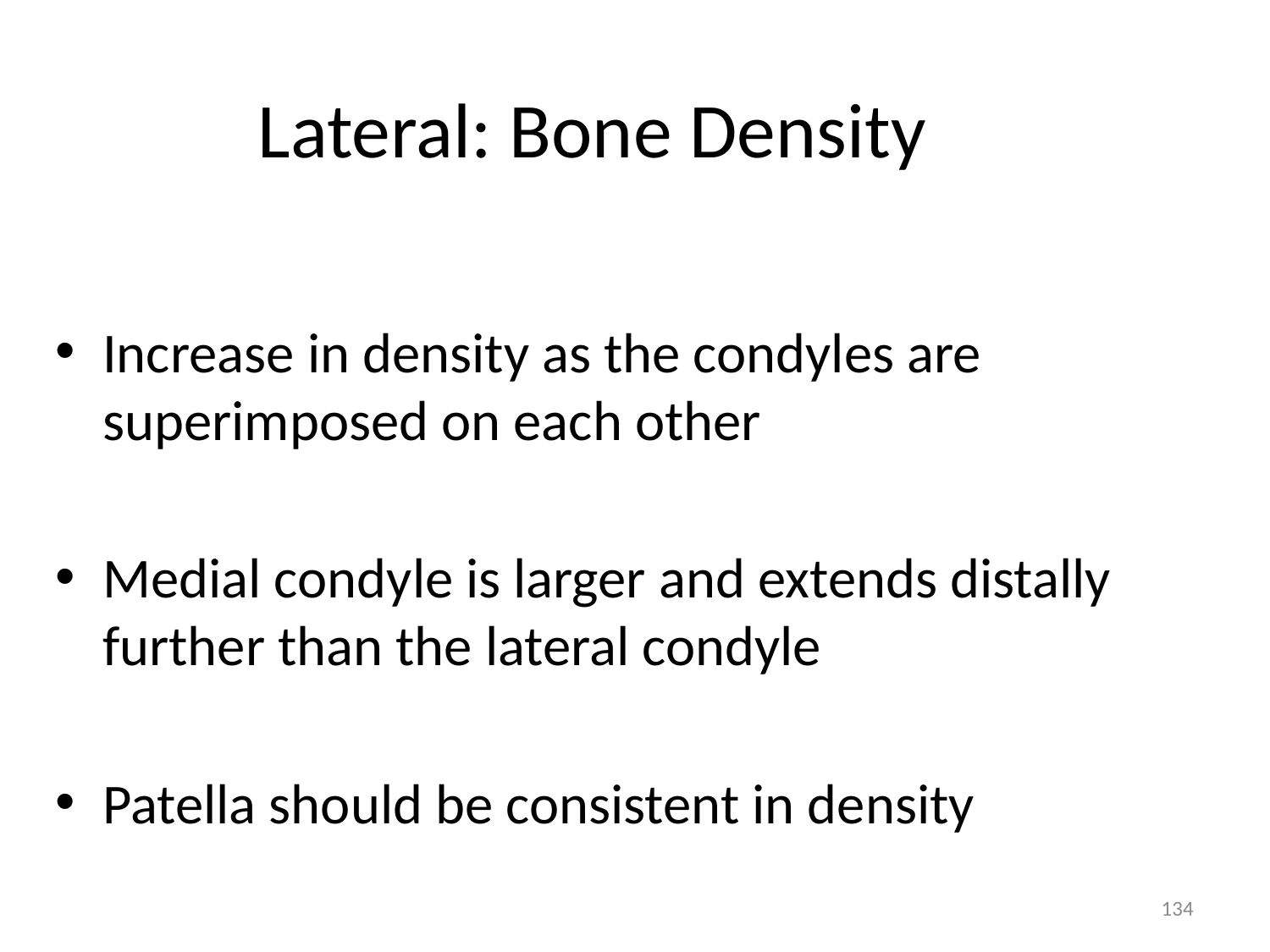

# Lateral: Bone Density
Increase in density as the condyles are superimposed on each other

Medial condyle is larger and extends distally further than the lateral condyle

Patella should be consistent in density
134